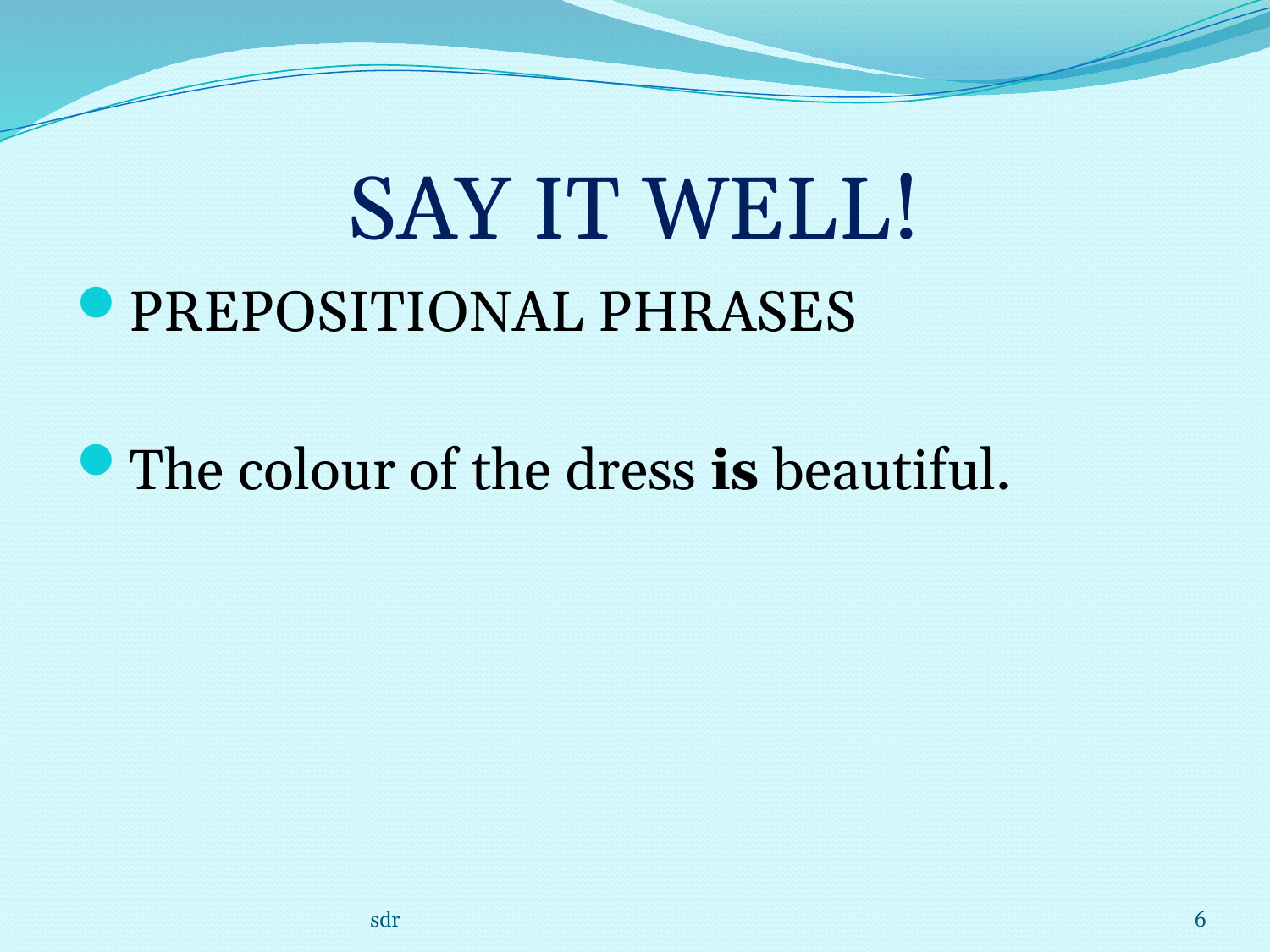

# SAY IT WELL!
PREPOSITIONAL PHRASES

The colour of the dress is beautiful.
sdr
6